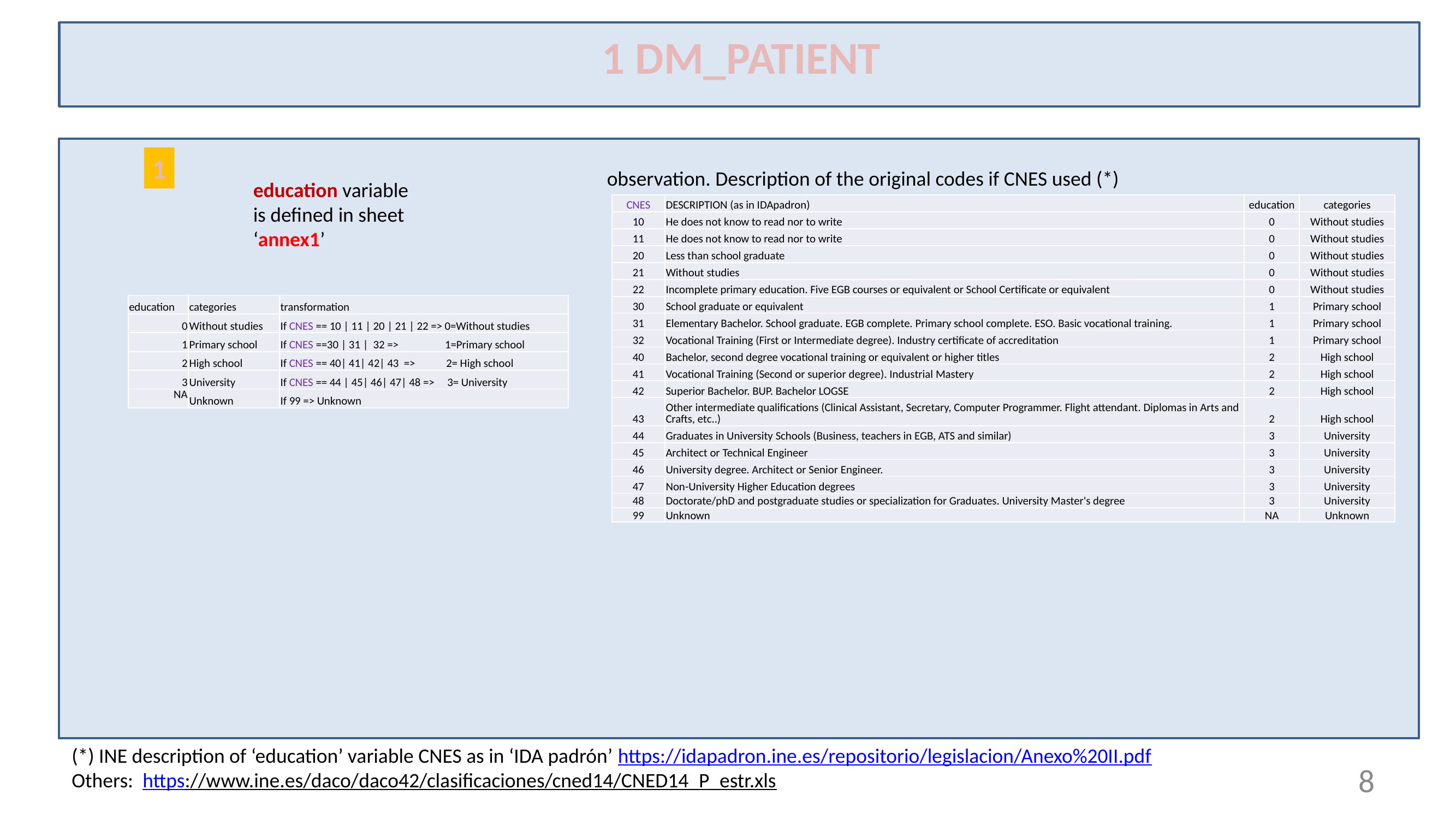

1 DM_PATIENT

1
observation. Description of the original codes if CNES used (*)
education variable
is defined in sheet
‘annex1’
| CNES | DESCRIPTION (as in IDApadron) | education | categories |
| --- | --- | --- | --- |
| 10 | He does not know to read nor to write | 0 | Without studies |
| 11 | He does not know to read nor to write | 0 | Without studies |
| 20 | Less than school graduate | 0 | Without studies |
| 21 | Without studies | 0 | Without studies |
| 22 | Incomplete primary education. Five EGB courses or equivalent or School Certificate or equivalent | 0 | Without studies |
| 30 | School graduate or equivalent | 1 | Primary school |
| 31 | Elementary Bachelor. School graduate. EGB complete. Primary school complete. ESO. Basic vocational training. | 1 | Primary school |
| 32 | Vocational Training (First or Intermediate degree). Industry certificate of accreditation | 1 | Primary school |
| 40 | Bachelor, second degree vocational training or equivalent or higher titles | 2 | High school |
| 41 | Vocational Training (Second or superior degree). Industrial Mastery | 2 | High school |
| 42 | Superior Bachelor. BUP. Bachelor LOGSE | 2 | High school |
| 43 | Other intermediate qualifications (Clinical Assistant, Secretary, Computer Programmer. Flight attendant. Diplomas in Arts and Crafts, etc..) | 2 | High school |
| 44 | Graduates in University Schools (Business, teachers in EGB, ATS and similar) | 3 | University |
| 45 | Architect or Technical Engineer | 3 | University |
| 46 | University degree. Architect or Senior Engineer. | 3 | University |
| 47 | Non-University Higher Education degrees | 3 | University |
| 48 | Doctorate/phD and postgraduate studies or specialization for Graduates. University Master's degree | 3 | University |
| 99 | Unknown | NA | Unknown |
| education | categories | transformation |
| --- | --- | --- |
| 0 | Without studies | If CNES == 10 | 11 | 20 | 21 | 22 => 0=Without studies |
| 1 | Primary school | If CNES ==30 | 31 | 32 => 1=Primary school |
| 2 | High school | If CNES == 40| 41| 42| 43 => 2= High school |
| 3 | University | If CNES == 44 | 45| 46| 47| 48 => 3= University |
| NA | Unknown | If 99 => Unknown |
(*) INE description of ‘education’ variable CNES as in ‘IDA padrón’ https://idapadron.ine.es/repositorio/legislacion/Anexo%20II.pdf
Others:  https://www.ine.es/daco/daco42/clasificaciones/cned14/CNED14_P_estr.xls